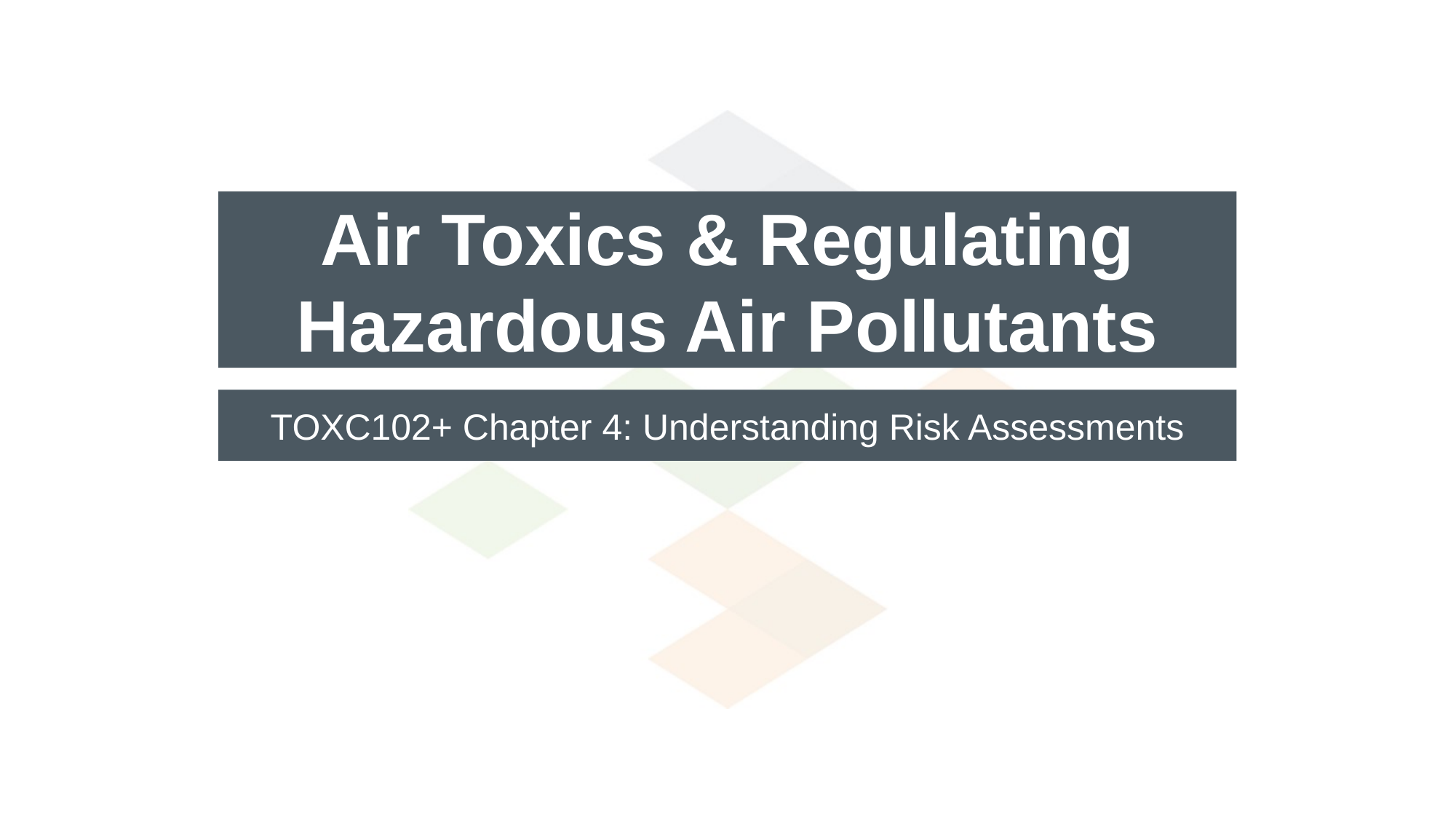

# Air Toxics & Regulating Hazardous Air Pollutants
TOXC102+ Chapter 4: Understanding Risk Assessments
1